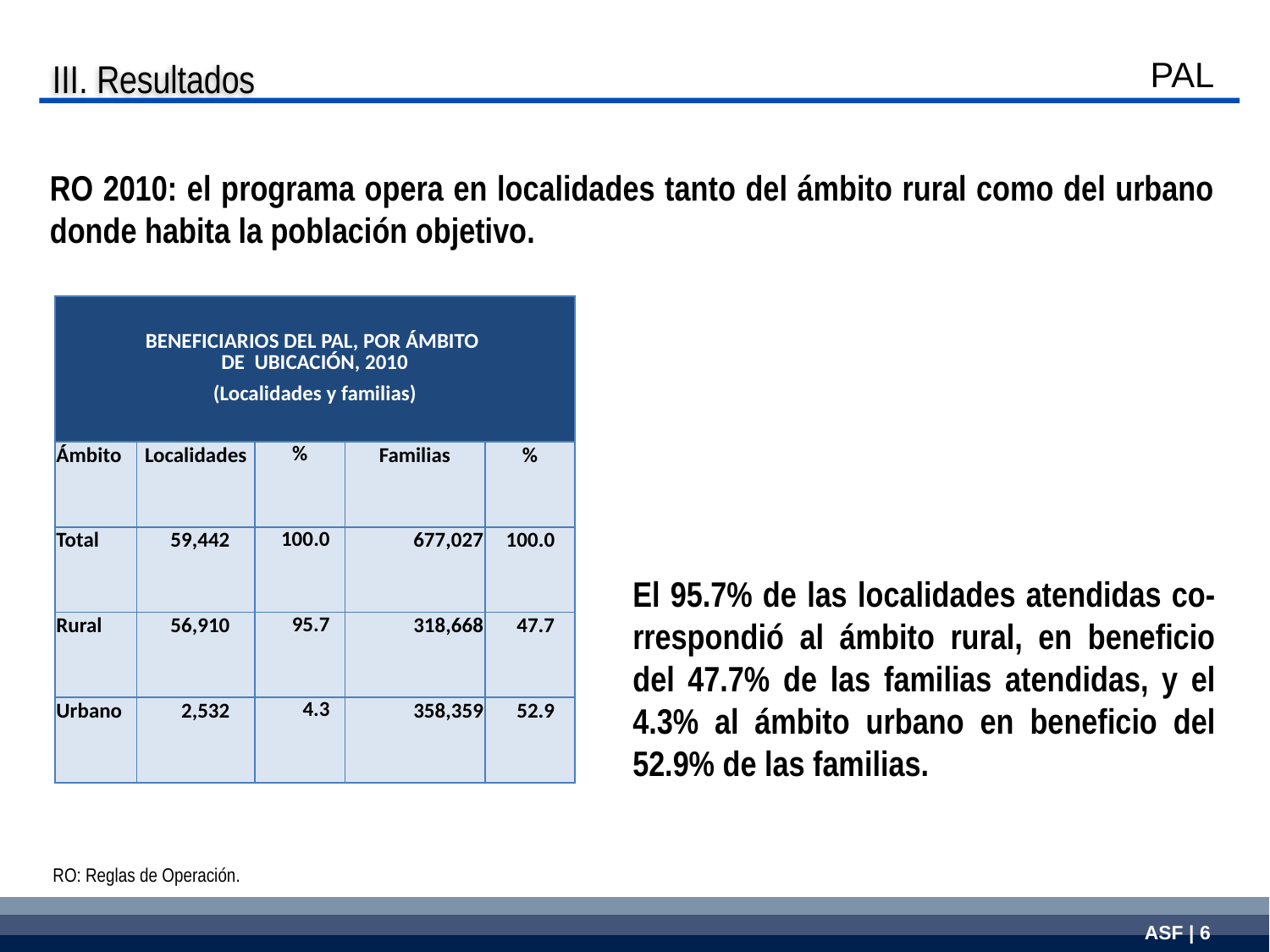

III. Resultados
PAL

RO 2010: el programa opera en localidades tanto del ámbito rural como del urbano donde habita la población objetivo.
| BENEFICIARIOS DEL PAL, POR ÁMBITO DE UBICACIÓN, 2010 (Localidades y familias) |  |  |  |  |
| --- | --- | --- | --- | --- |
| Ámbito | Localidades | % | Familias | % |
| Total | 59,442 | 100.0 | 677,027 | 100.0 |
| Rural | 56,910 | 95.7 | 318,668 | 47.7 |
| Urbano | 2,532 | 4.3 | 358,359 | 52.9 |
El 95.7% de las localidades atendidas co-rrespondió al ámbito rural, en beneficio del 47.7% de las familias atendidas, y el 4.3% al ámbito urbano en beneficio del 52.9% de las familias.
RO: Reglas de Operación.
|  |
| --- |
|  |
|  |
ASF | 6